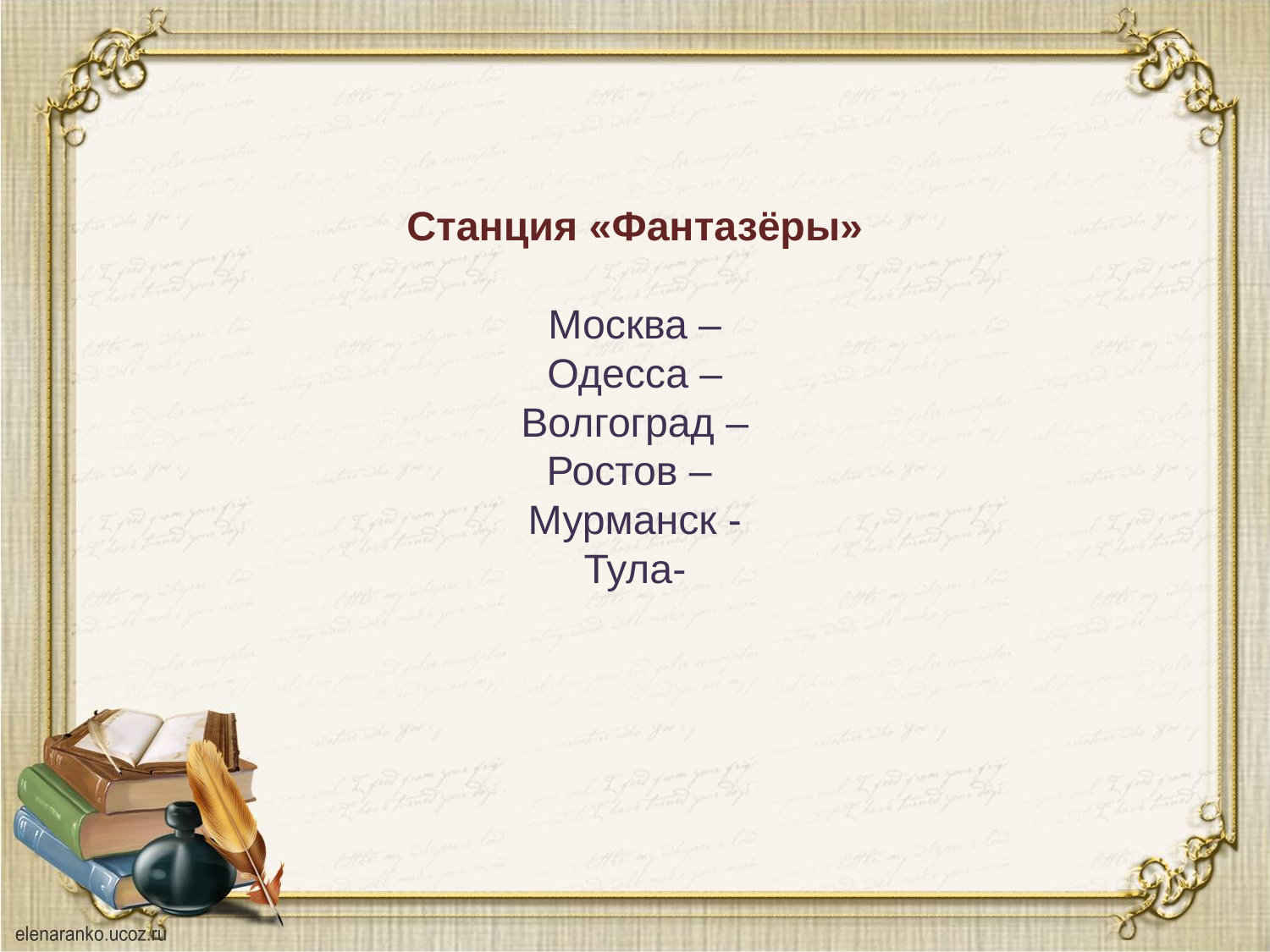

# Станция «Фантазёры» Москва – Одесса – Волгоград – Ростов – Мурманск - Тула-